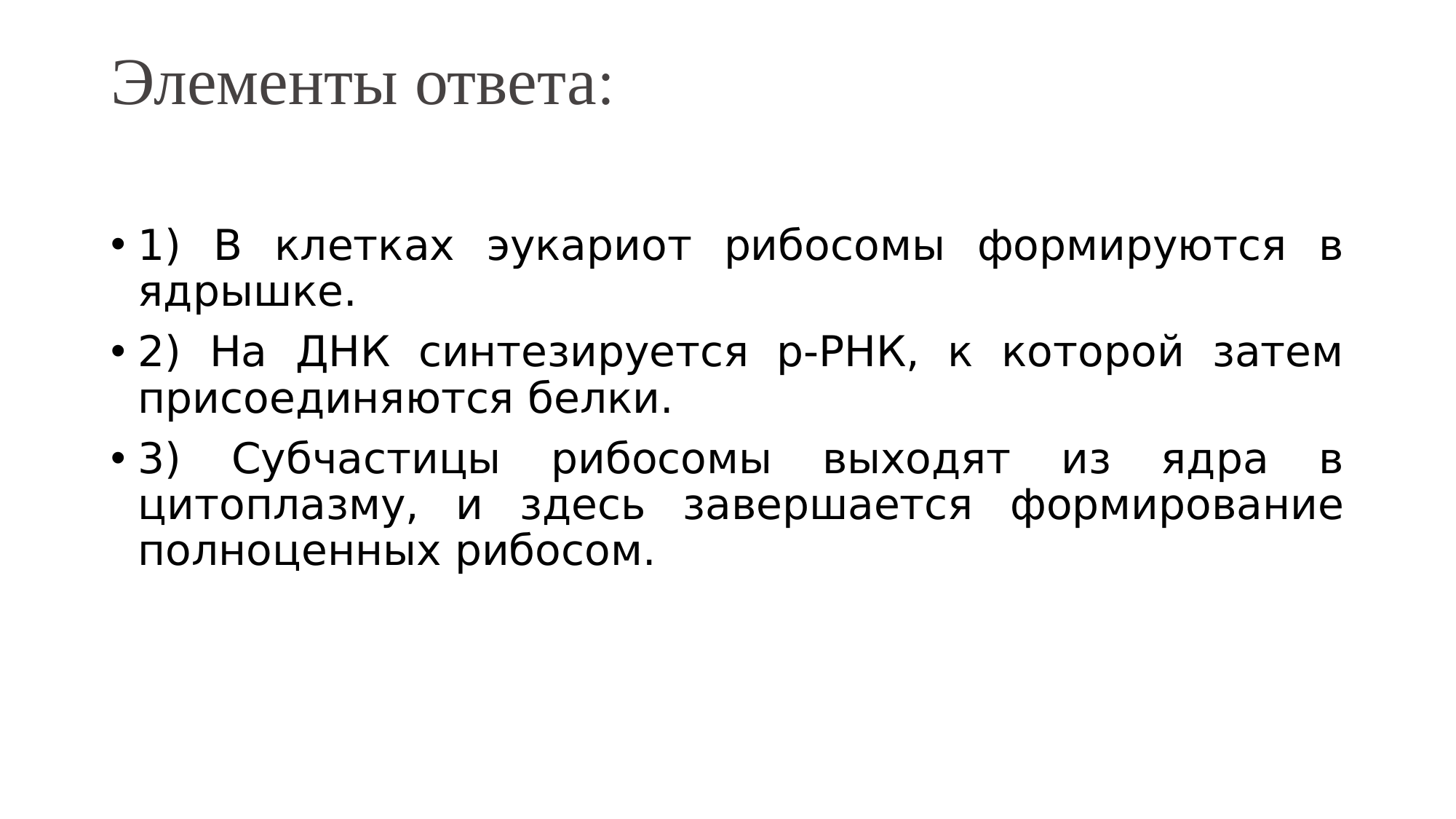

# Элементы ответа:
1) В клетках эукариот рибосомы формируются в ядрышке.
2) На ДНК синтезируется р-РНК, к которой затем присоединяются белки.
3) Субчастицы рибосомы выходят из ядра в цитоплазму, и здесь завершается формирование полноценных рибосом.